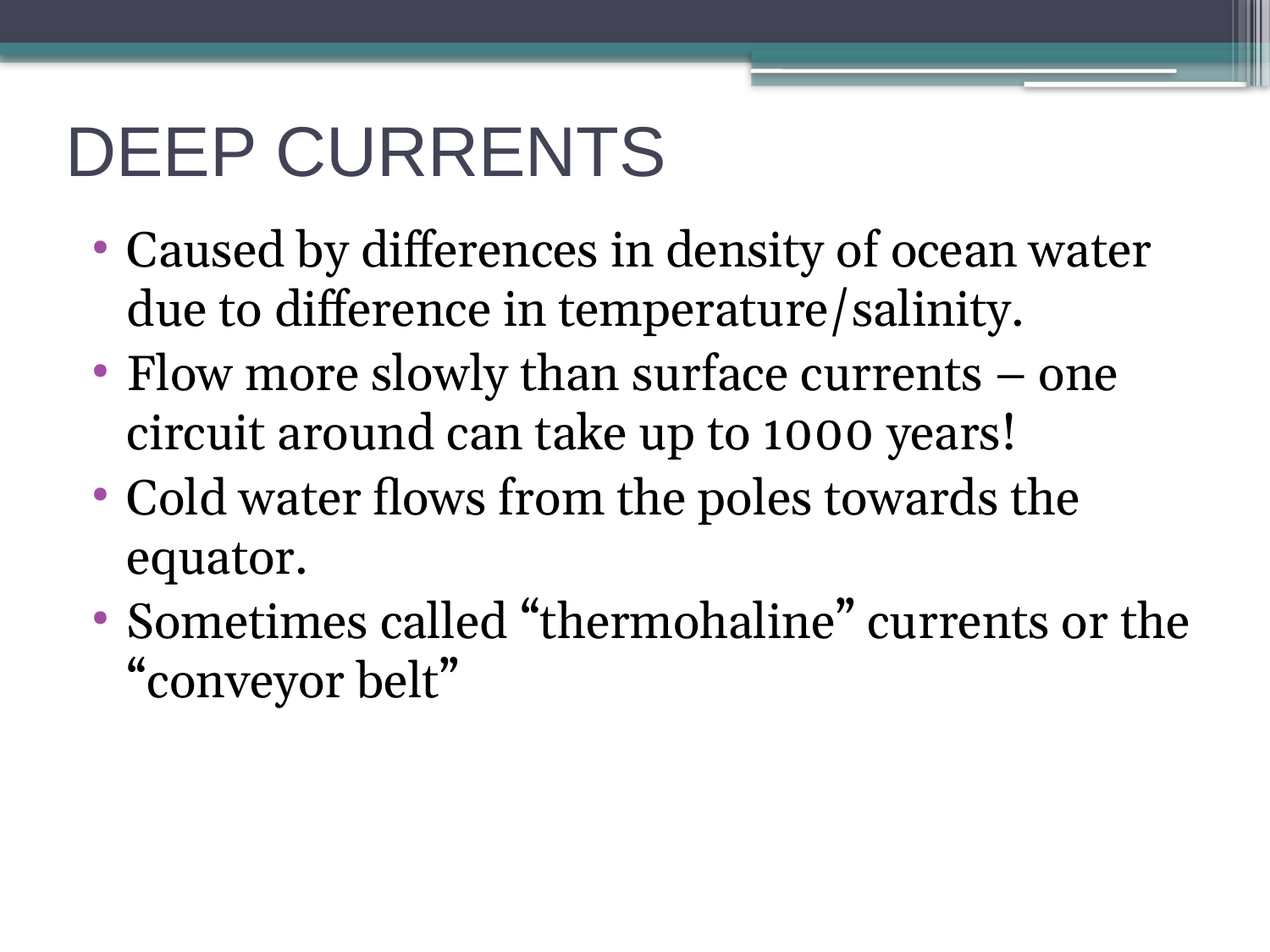

# DEEP CURRENTS
Caused by differences in density of ocean water due to difference in temperature/salinity.
Flow more slowly than surface currents – one circuit around can take up to 1000 years!
Cold water flows from the poles towards the equator.
Sometimes called “thermohaline” currents or the “conveyor belt”